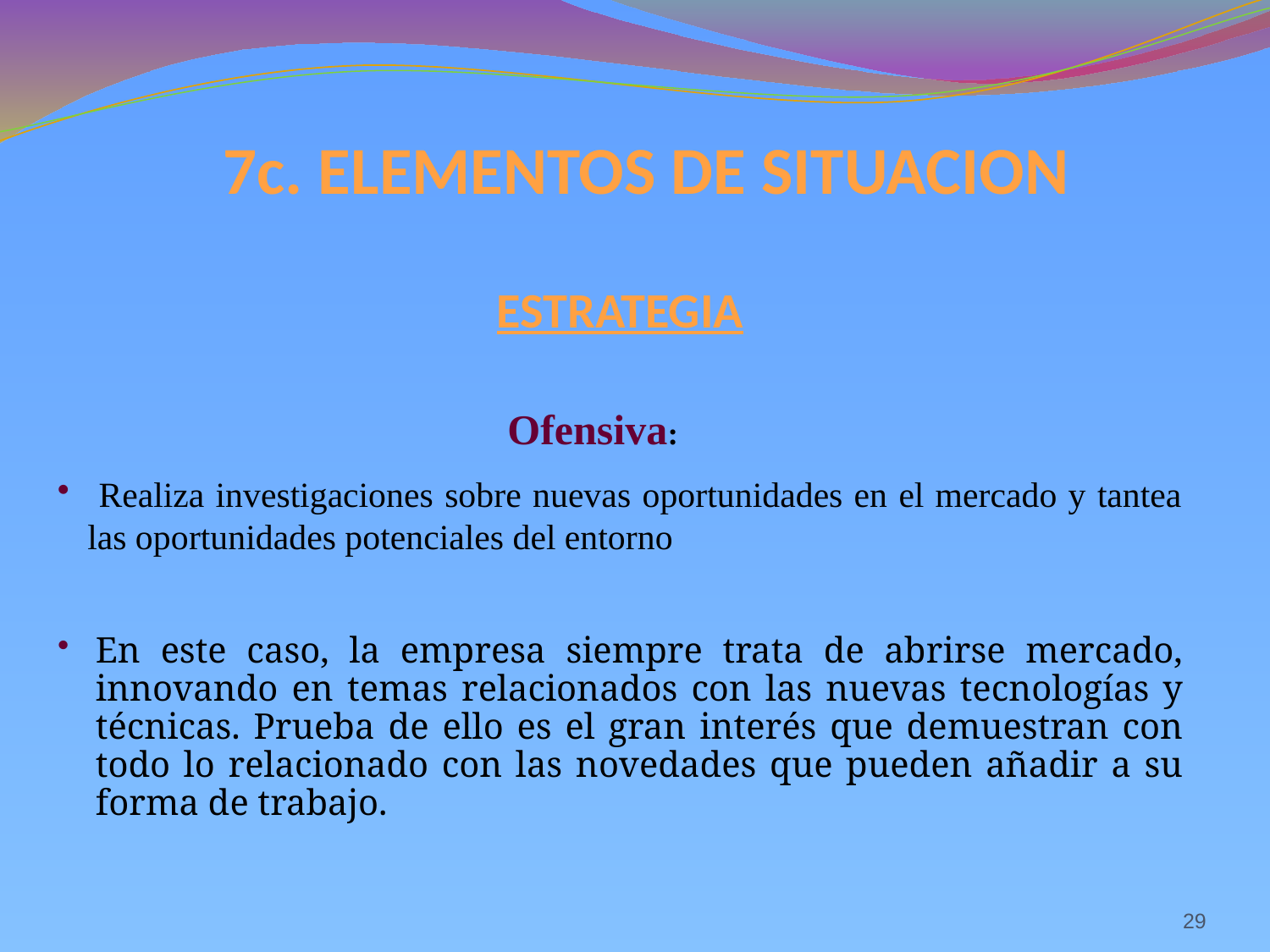

7c. ELEMENTOS DE SITUACION
ESTRATEGIA
Ofensiva:
 Realiza investigaciones sobre nuevas oportunidades en el mercado y tantea las oportunidades potenciales del entorno
En este caso, la empresa siempre trata de abrirse mercado, innovando en temas relacionados con las nuevas tecnologías y técnicas. Prueba de ello es el gran interés que demuestran con todo lo relacionado con las novedades que pueden añadir a su forma de trabajo.
29